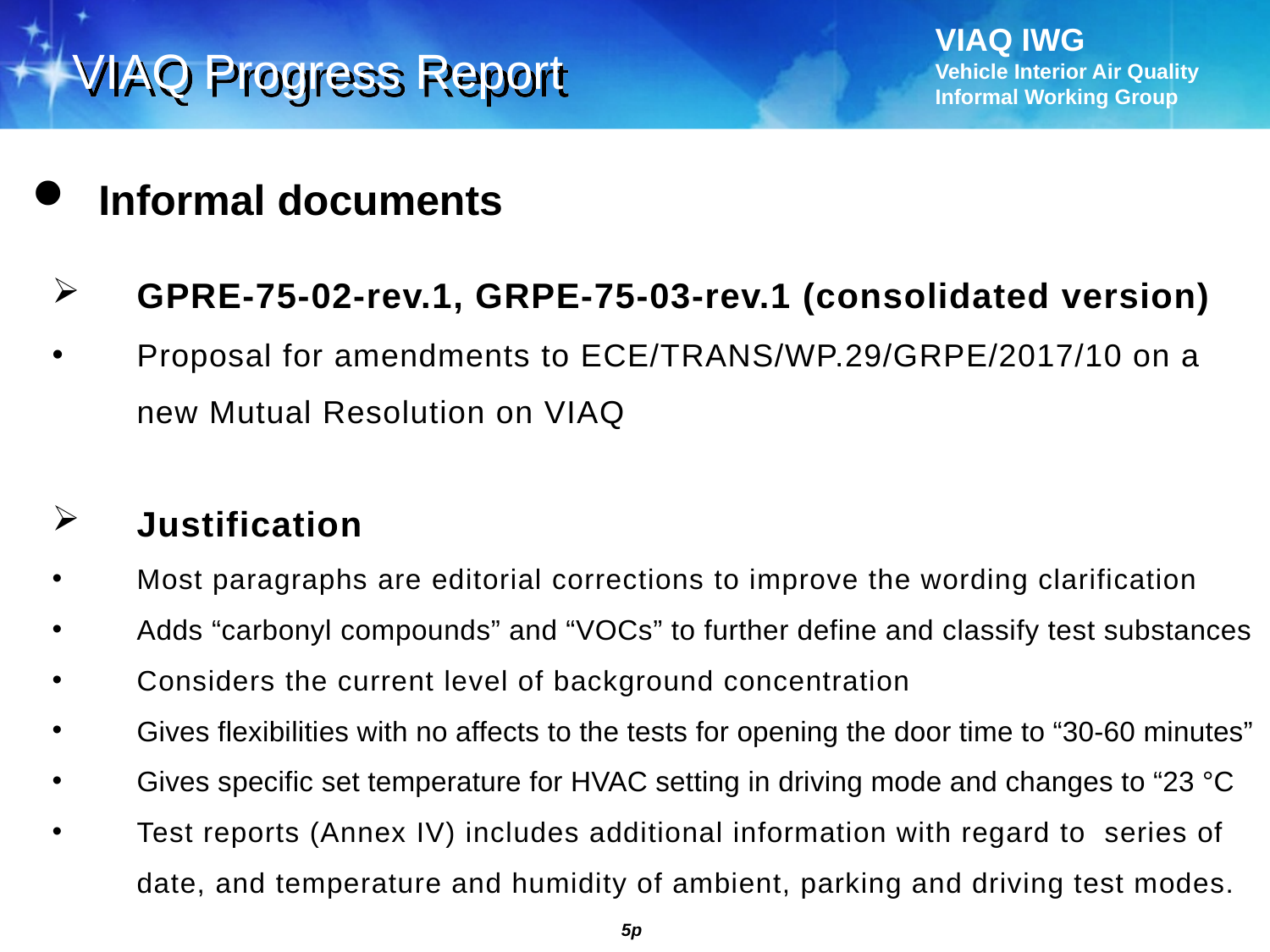

VIAQ Progress Report
  Informal documents
GPRE-75-02-rev.1, GRPE-75-03-rev.1 (consolidated version)
Proposal for amendments to ECE/TRANS/WP.29/GRPE/2017/10 on a new Mutual Resolution on VIAQ

Justification
Most paragraphs are editorial corrections to improve the wording clarification
Adds “carbonyl compounds” and “VOCs” to further define and classify test substances
Considers the current level of background concentration
Gives flexibilities with no affects to the tests for opening the door time to “30-60 minutes”
Gives specific set temperature for HVAC setting in driving mode and changes to “23 °C
Test reports (Annex IV) includes additional information with regard to  series of date, and temperature and humidity of ambient, parking and driving test modes.